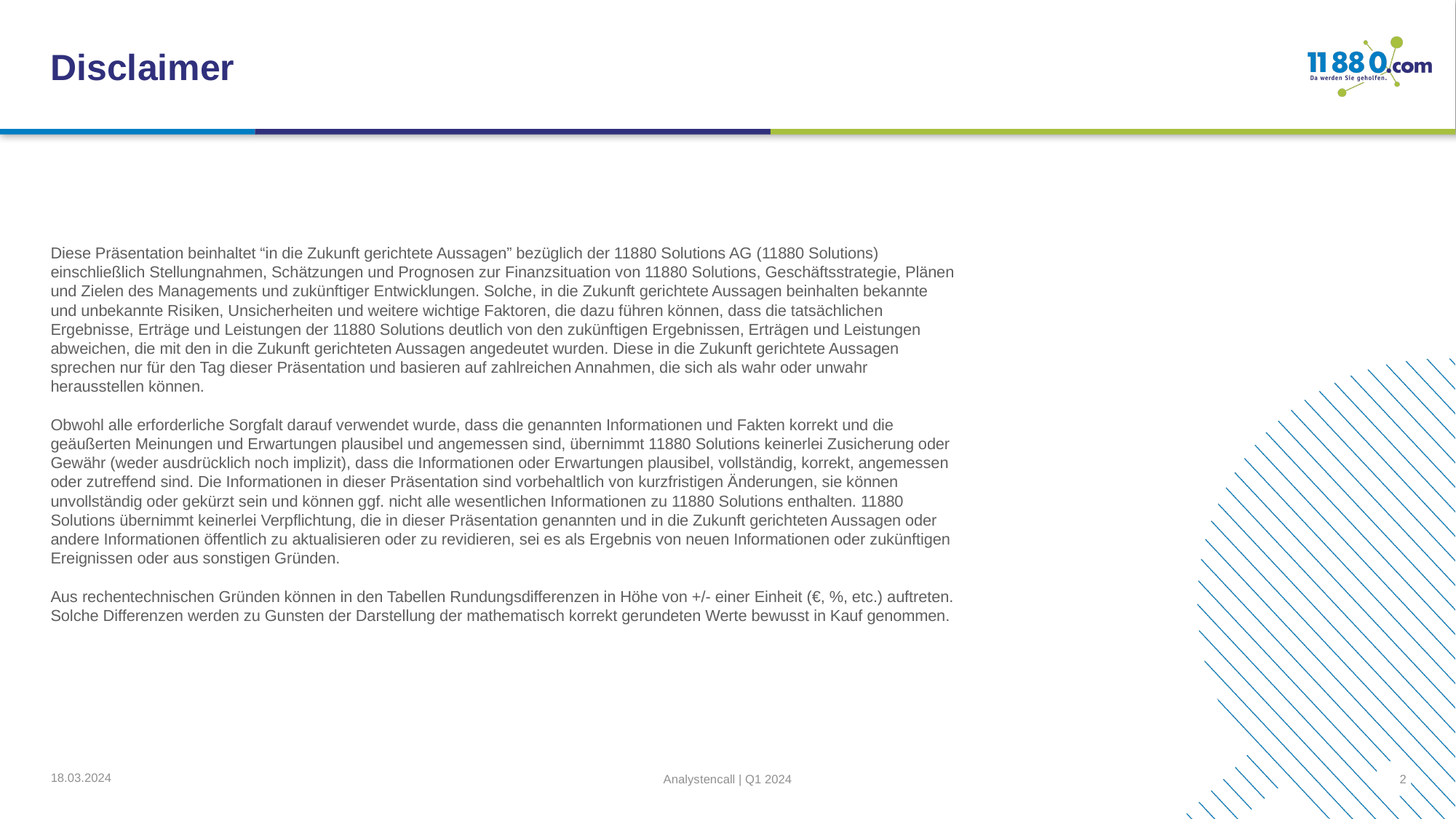

Disclaimer
Diese Präsentation beinhaltet “in die Zukunft gerichtete Aussagen” bezüglich der 11880 Solutions AG (11880 Solutions) einschließlich Stellungnahmen, Schätzungen und Prognosen zur Finanzsituation von 11880 Solutions, Geschäftsstrategie, Plänen und Zielen des Managements und zukünftiger Entwicklungen. Solche, in die Zukunft gerichtete Aussagen beinhalten bekannte und unbekannte Risiken, Unsicherheiten und weitere wichtige Faktoren, die dazu führen können, dass die tatsächlichen Ergebnisse, Erträge und Leistungen der 11880 Solutions deutlich von den zukünftigen Ergebnissen, Erträgen und Leistungen abweichen, die mit den in die Zukunft gerichteten Aussagen angedeutet wurden. Diese in die Zukunft gerichtete Aussagen sprechen nur für den Tag dieser Präsentation und basieren auf zahlreichen Annahmen, die sich als wahr oder unwahr herausstellen können.

Obwohl alle erforderliche Sorgfalt darauf verwendet wurde, dass die genannten Informationen und Fakten korrekt und die geäußerten Meinungen und Erwartungen plausibel und angemessen sind, übernimmt 11880 Solutions keinerlei Zusicherung oder Gewähr (weder ausdrücklich noch implizit), dass die Informationen oder Erwartungen plausibel, vollständig, korrekt, angemessen oder zutreffend sind. Die Informationen in dieser Präsentation sind vorbehaltlich von kurzfristigen Änderungen, sie können unvollständig oder gekürzt sein und können ggf. nicht alle wesentlichen Informationen zu 11880 Solutions enthalten. 11880 Solutions übernimmt keinerlei Verpflichtung, die in dieser Präsentation genannten und in die Zukunft gerichteten Aussagen oder andere Informationen öffentlich zu aktualisieren oder zu revidieren, sei es als Ergebnis von neuen Informationen oder zukünftigen Ereignissen oder aus sonstigen Gründen.

Aus rechentechnischen Gründen können in den Tabellen Rundungsdifferenzen in Höhe von +/- einer Einheit (€, %, etc.) auftreten. Solche Differenzen werden zu Gunsten der Darstellung der mathematisch korrekt gerundeten Werte bewusst in Kauf genommen.